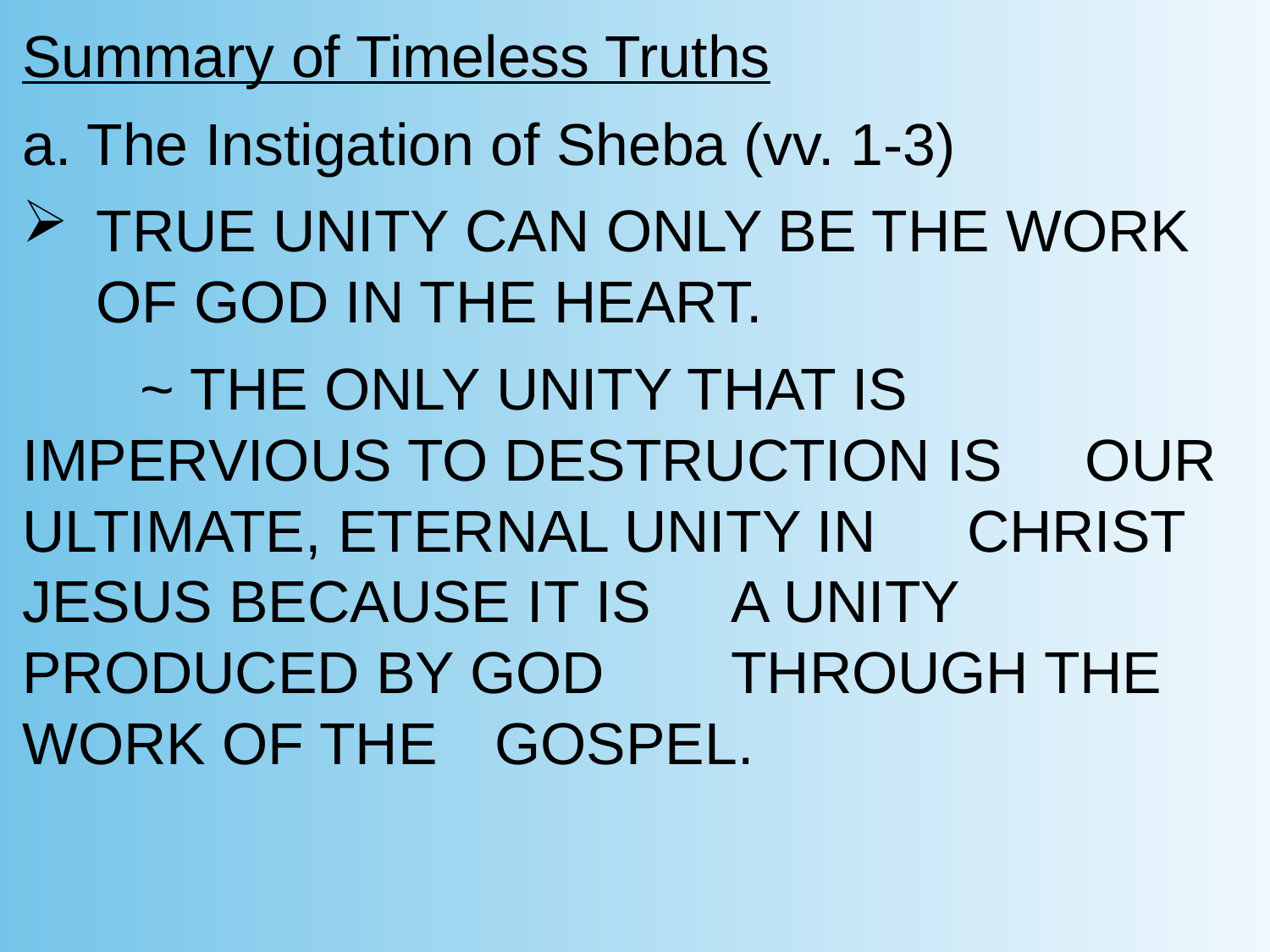

Summary of Timeless Truths
a. The Instigation of Sheba (vv. 1-3)
TRUE UNITY CAN ONLY BE THE WORK OF GOD IN THE HEART.
		~ THE ONLY UNITY THAT IS 							IMPERVIOUS TO DESTRUCTION IS 					OUR ULTIMATE, ETERNAL UNITY IN 					CHRIST JESUS BECAUSE IT IS 						A UNITY PRODUCED BY GOD 						THROUGH THE WORK OF THE 						GOSPEL.